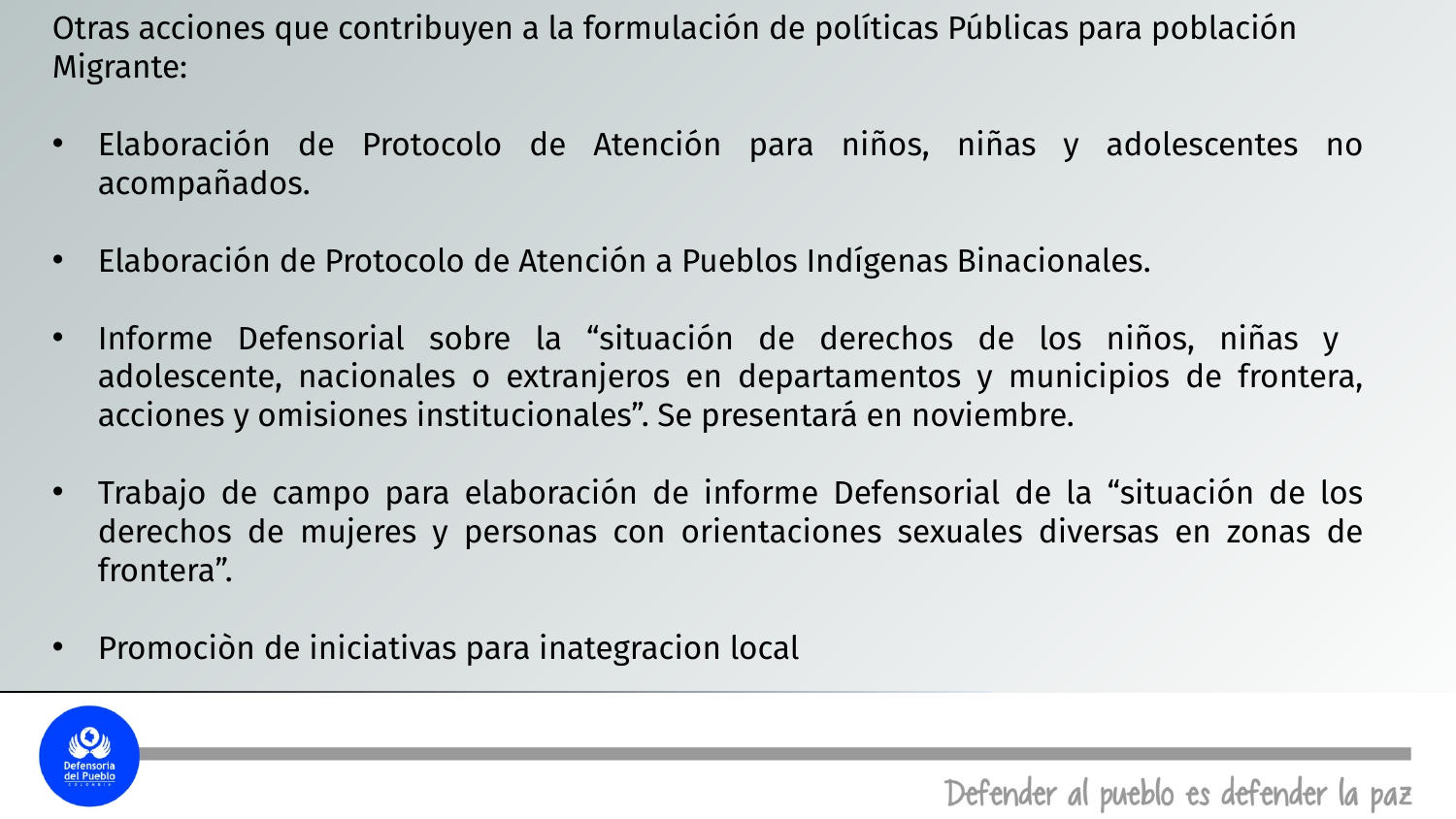

Otras acciones que contribuyen a la formulación de políticas Públicas para población Migrante:

Elaboración de Protocolo de Atención para niños, niñas y adolescentes no acompañados.

Elaboración de Protocolo de Atención a Pueblos Indígenas Binacionales.

Informe Defensorial sobre la “situación de derechos de los niños, niñas y  adolescente, nacionales o extranjeros en departamentos y municipios de frontera, acciones y omisiones institucionales”. Se presentará en noviembre.

Trabajo de campo para elaboración de informe Defensorial de la “situación de los derechos de mujeres y personas con orientaciones sexuales diversas en zonas de frontera”.

Promociòn de iniciativas para inategracion local